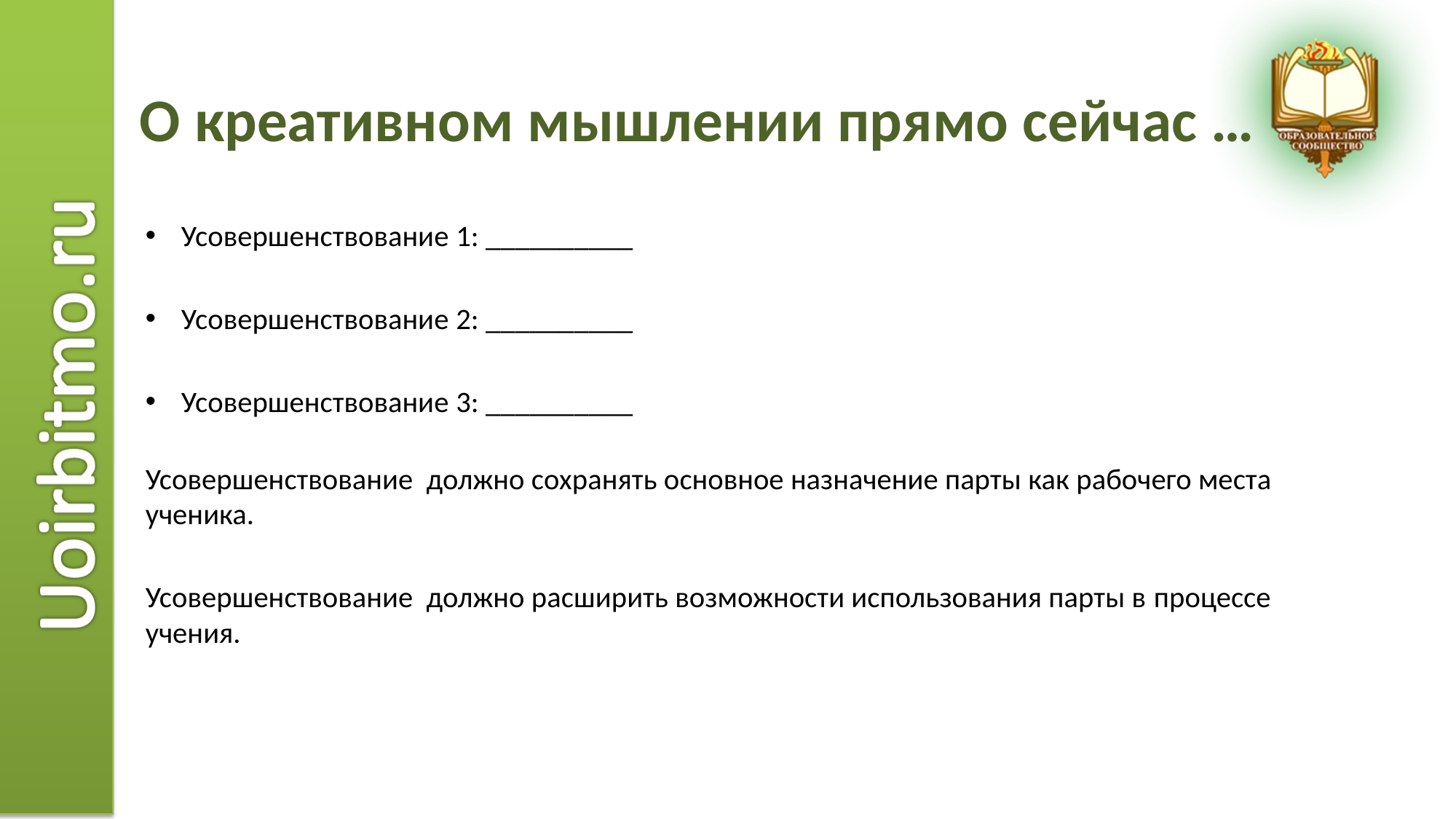

# О креативном мышлении прямо сейчас …
Усовершенствование 1: __________

Усовершенствование 2: __________

Усовершенствование 3: __________
Усовершенствование  должно сохранять основное назначение парты как рабочего места ученика.

Усовершенствование  должно расширить возможности использования парты в процессе учения.